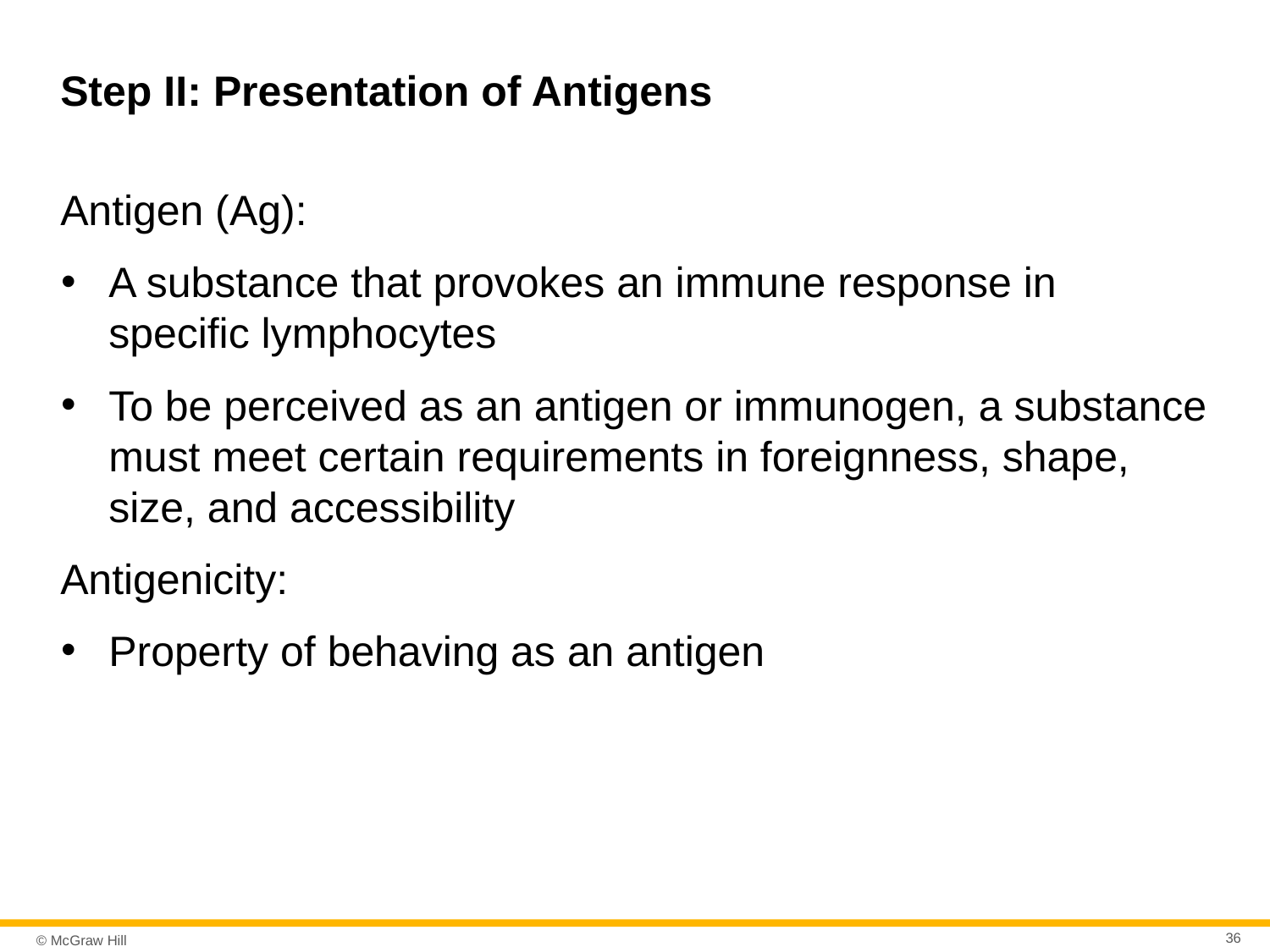

# Step II: Presentation of Antigens
Antigen (Ag):
A substance that provokes an immune response in specific lymphocytes
To be perceived as an antigen or immunogen, a substance must meet certain requirements in foreignness, shape, size, and accessibility
Antigenicity:
Property of behaving as an antigen